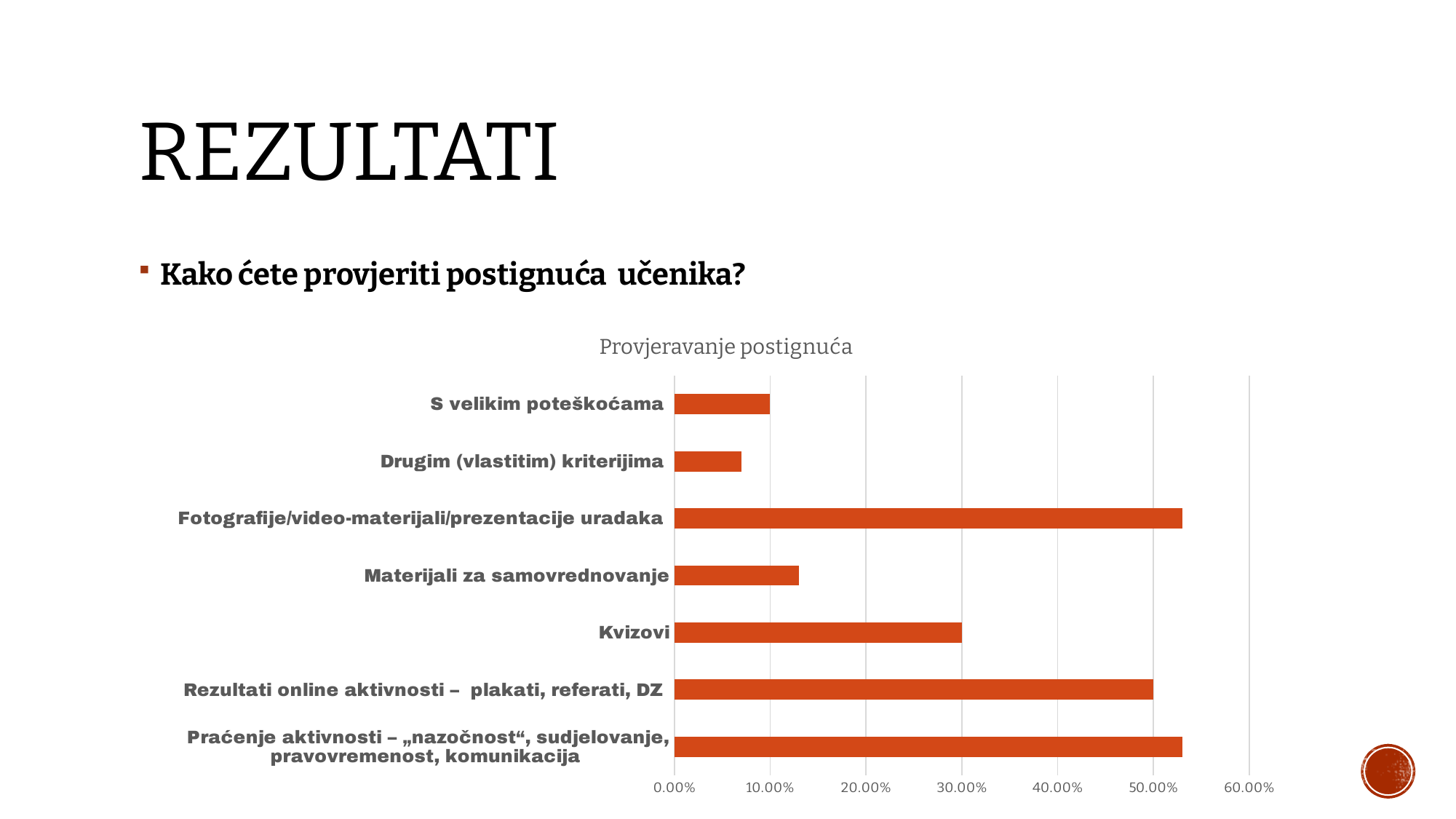

# Rezultati
Kako ćete provjeriti postignuća  učenika?

### Chart: Provjeravanje postignuća

| Category |  |
|---|---|
| Praćenje aktivnosti – „nazočnost“, sudjelovanje, pravovremenost, komunikacija  | 0.53 |
| Rezultati online aktivnosti –  plakati, referati, DZ  | 0.5 |
| Kvizovi | 0.3 |
| Materijali za samovrednovanje | 0.13 |
| Fotografije/video-materijali/prezentacije uradaka  | 0.53 |
| Drugim (vlastitim) kriterijima  | 0.07 |
| S velikim poteškoćama  | 0.1 |